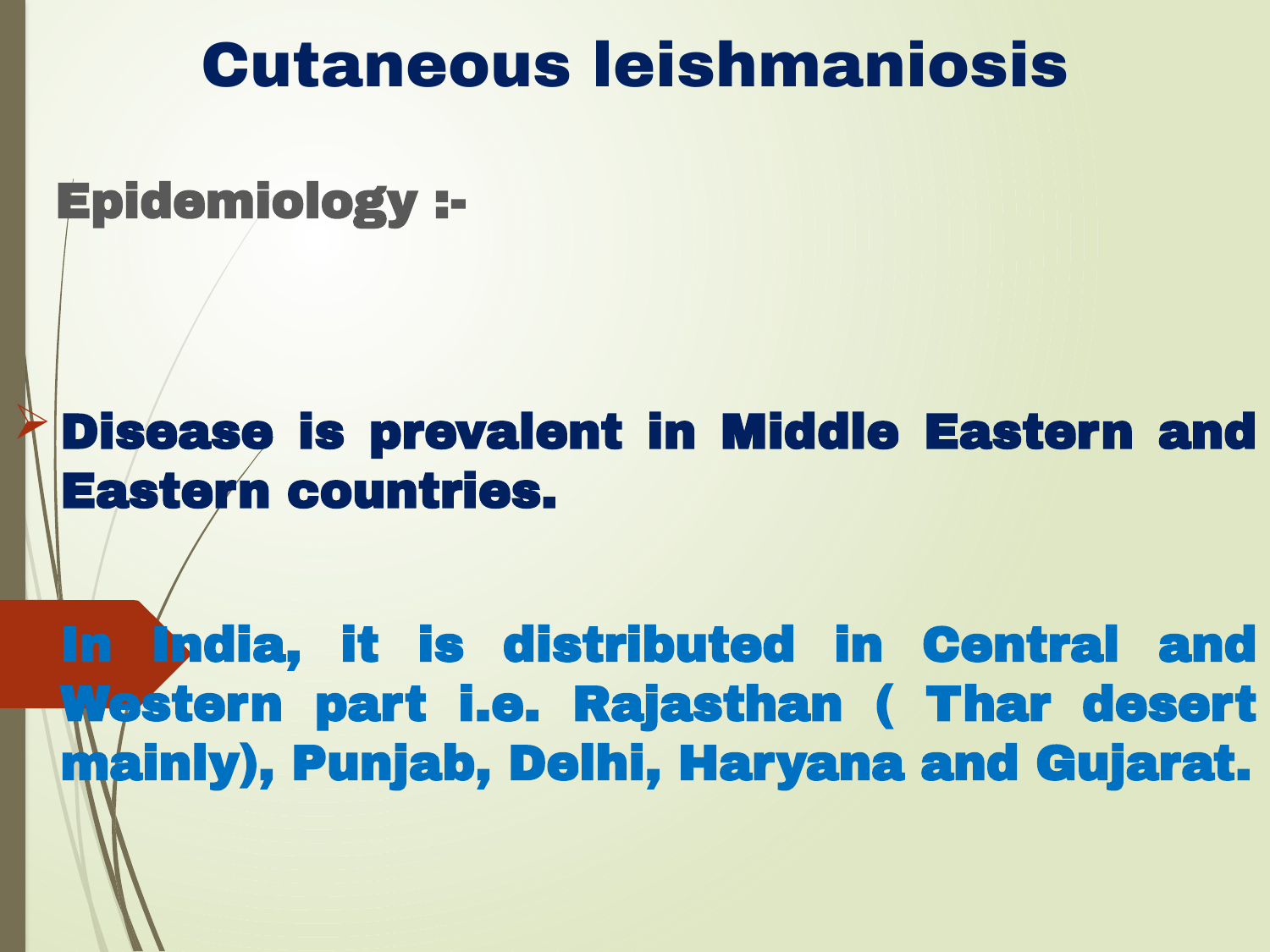

# Cutaneous leishmaniosis

   Epidemiology :-

Disease is prevalent in Middle Eastern and Eastern countries.

In India, it is distributed in Central and Western part i.e. Rajasthan ( Thar desert mainly), Punjab, Delhi, Haryana and Gujarat.